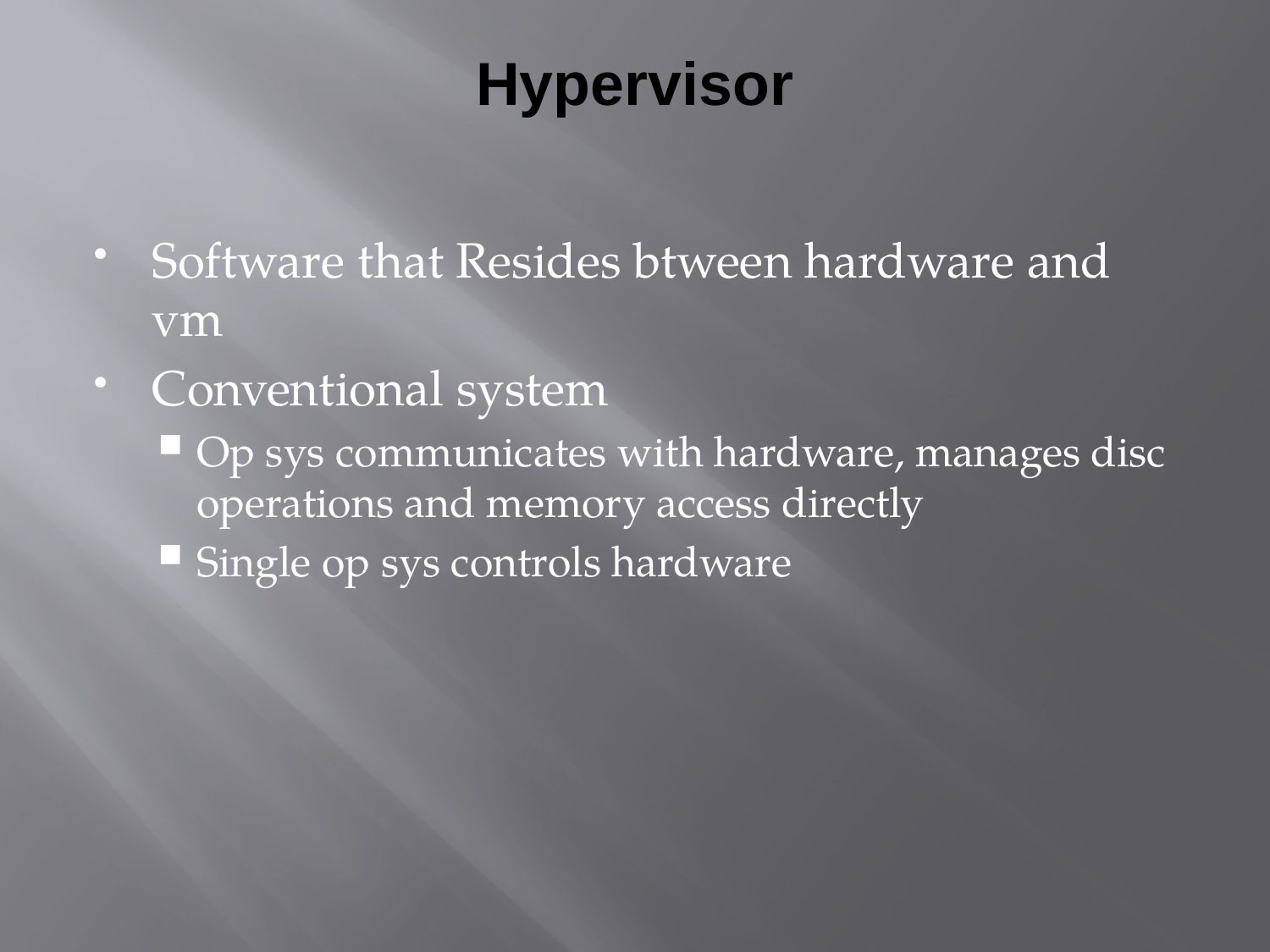

# Hypervisor
Software that Resides btween hardware and vm
Conventional system
Op sys communicates with hardware, manages disc operations and memory access directly
Single op sys controls hardware